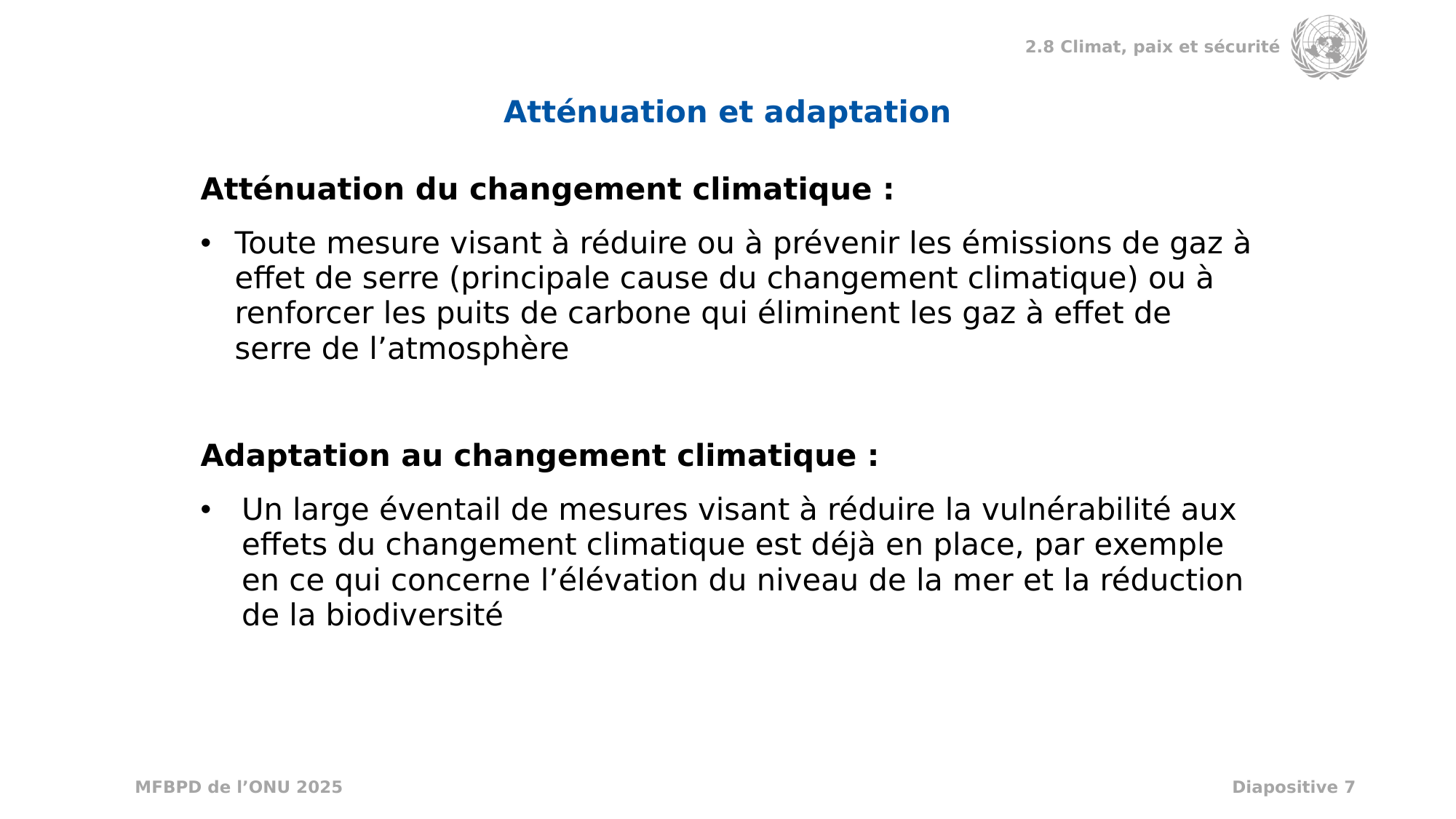

Atténuation et adaptation
| Atténuation du changement climatique : Toute mesure visant à réduire ou à prévenir les émissions de gaz à effet de serre (principale cause du changement climatique) ou à renforcer les puits de carbone qui éliminent les gaz à effet de serre de l’atmosphère Adaptation au changement climatique : Un large éventail de mesures visant à réduire la vulnérabilité aux effets du changement climatique est déjà en place, par exemple en ce qui concerne l’élévation du niveau de la mer et la réduction de la biodiversité |
| --- |